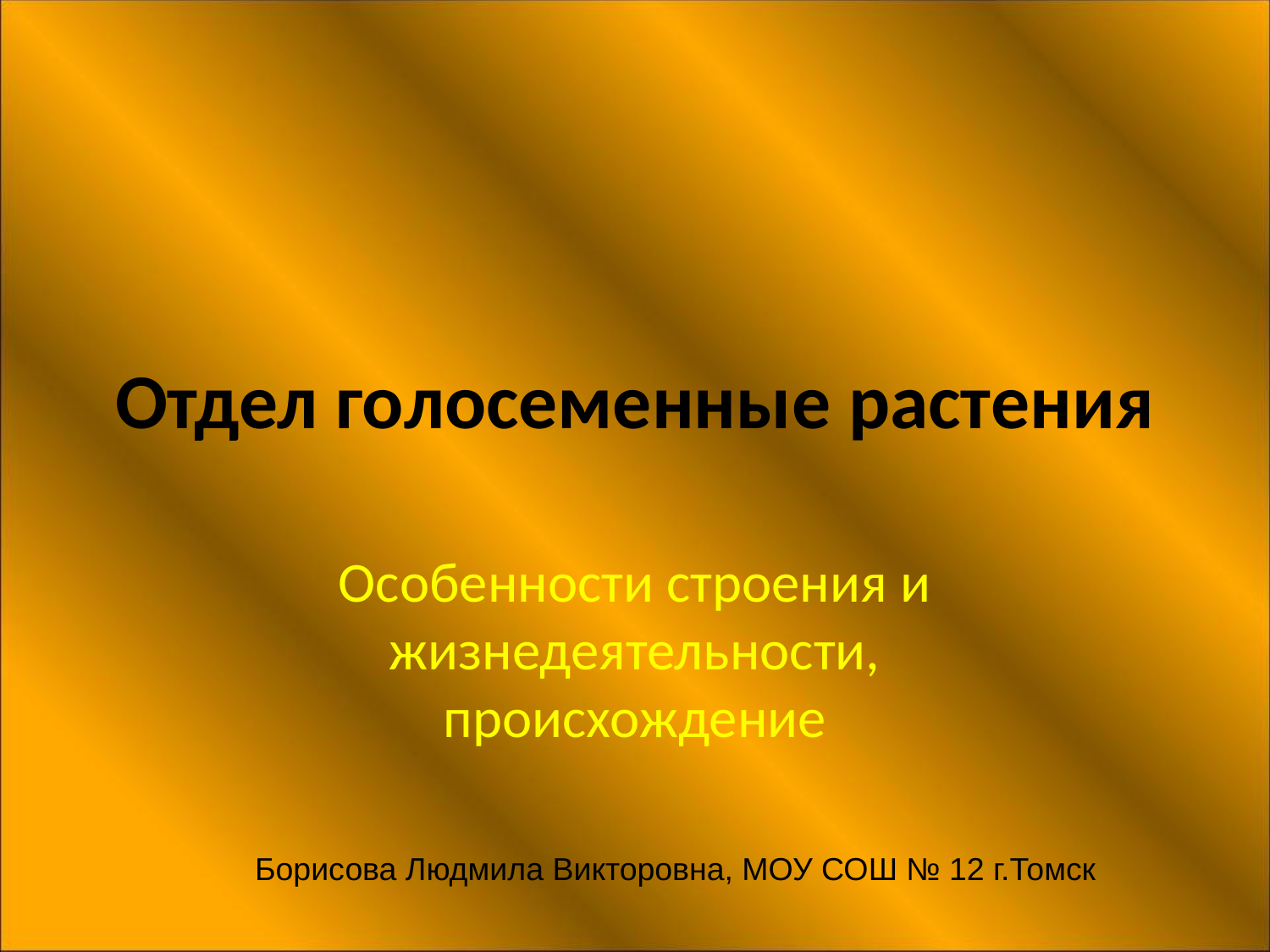

# Отдел голосеменные растения
Особенности строения и жизнедеятельности, происхождение
Борисова Людмила Викторовна, МОУ СОШ № 12 г.Томск